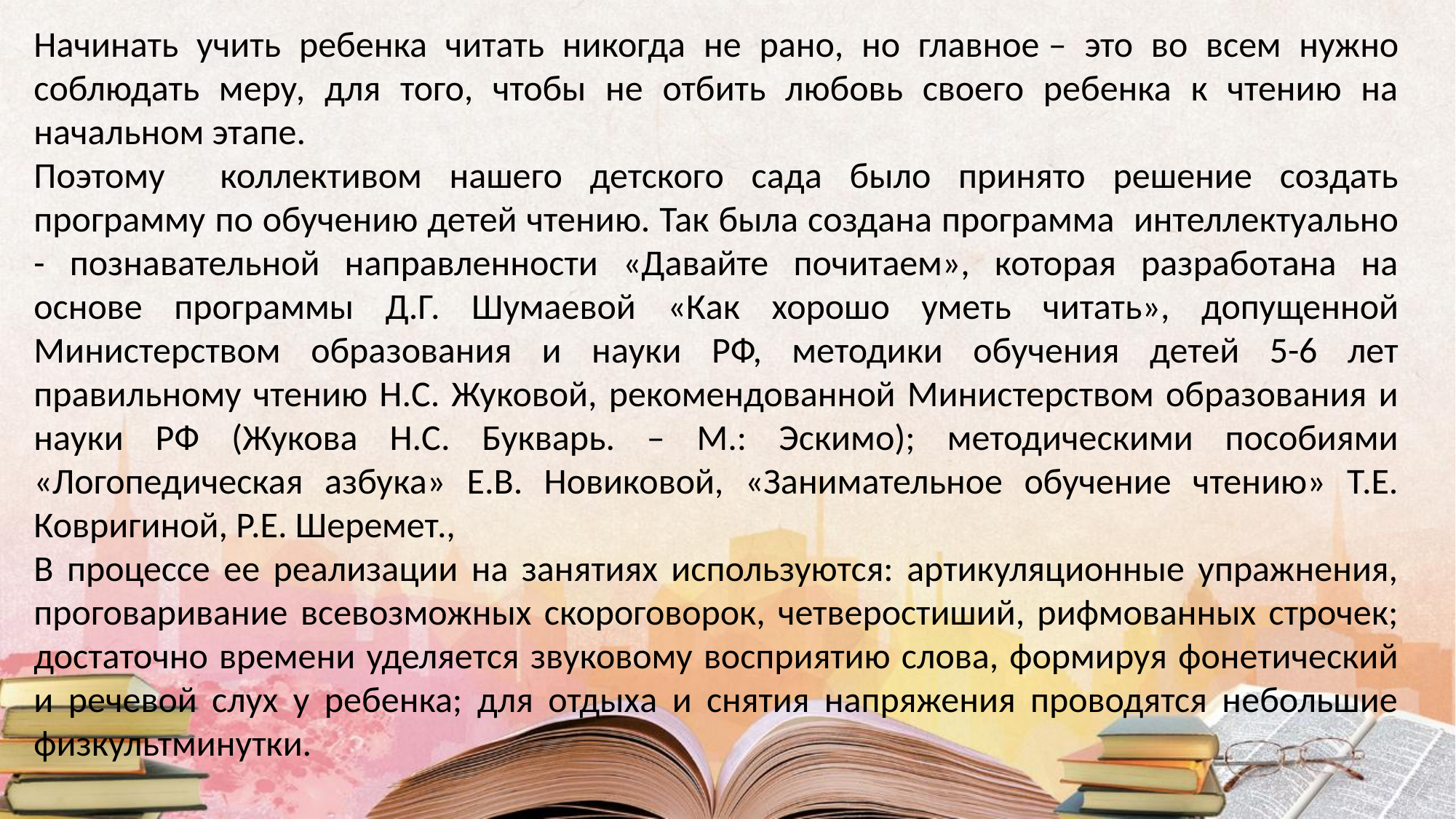

Начинать учить ребенка читать никогда не рано, но главное – это во всем нужно соблюдать меру, для того, чтобы не отбить любовь своего ребенка к чтению на начальном этапе.
Поэтому  коллективом нашего детского сада было принято решение создать программу по обучению детей чтению. Так была создана программа  интеллектуально - познавательной направленности «Давайте почитаем», которая разработана на основе программы Д.Г. Шумаевой «Как хорошо уметь читать», допущенной Министерством образования и науки РФ, методики обучения детей 5-6 лет правильному чтению Н.С. Жуковой, рекомендованной Министерством образования и науки РФ (Жукова Н.С. Букварь. – М.: Эскимо); методическими пособиями «Логопедическая азбука» Е.В. Новиковой, «Занимательное обучение чтению» Т.Е. Ковригиной, Р.Е. Шеремет.,
В процессе ее реализации на занятиях используются: артикуляционные упражнения, проговаривание всевозможных скороговорок, четверостиший, рифмованных строчек; достаточно времени уделяется звуковому восприятию слова, формируя фонетический и речевой слух у ребенка; для отдыха и снятия напряжения проводятся небольшие физкультминутки.